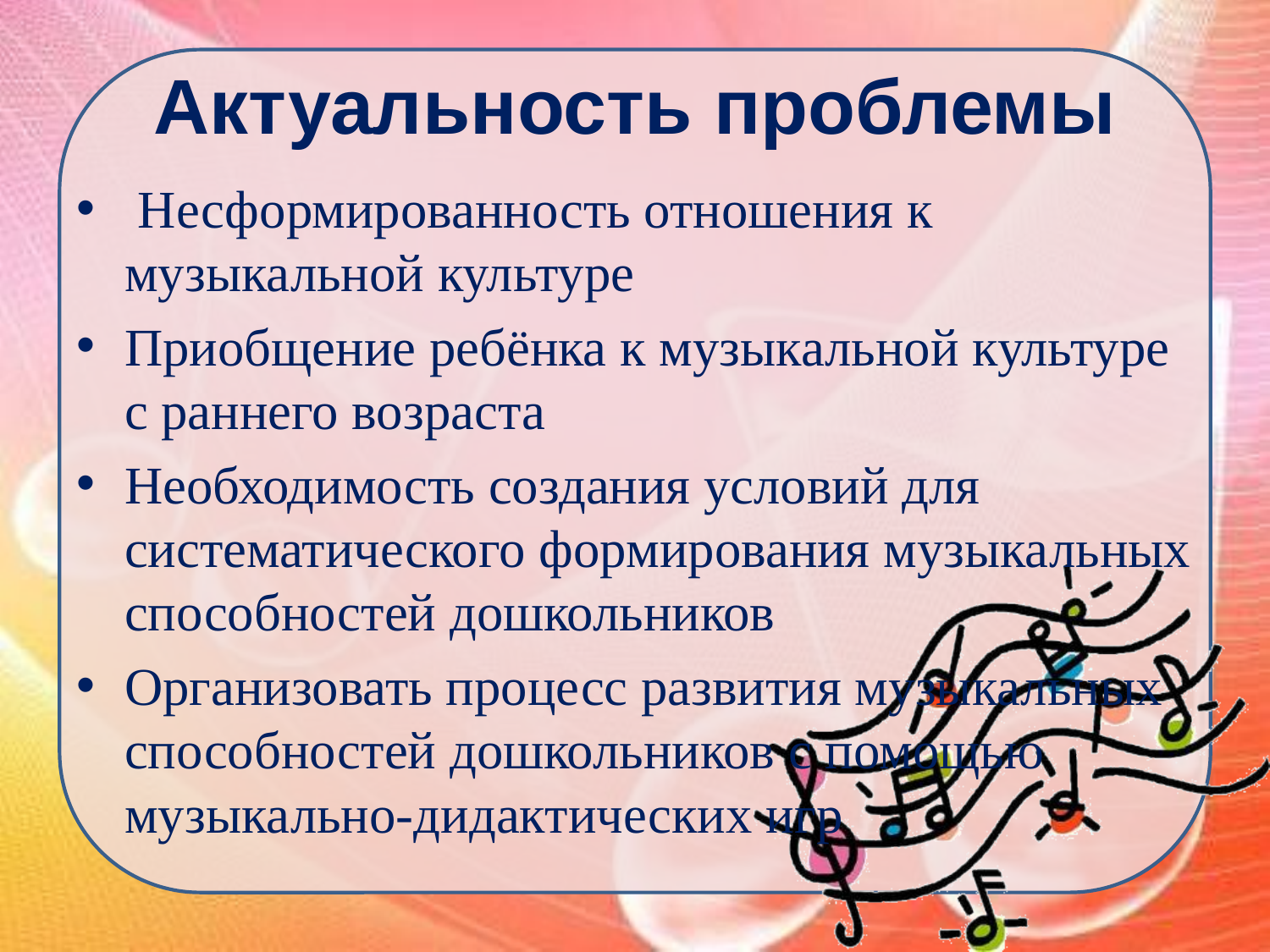

# Актуальность проблемы
 Несформированность отношения к музыкальной культуре
Приобщение ребёнка к музыкальной культуре с раннего возраста
Необходимость создания условий для систематического формирования музыкальных способностей дошкольников
Организовать процесс развития музыкальных способностей дошкольников с помощью музыкально-дидактических игр